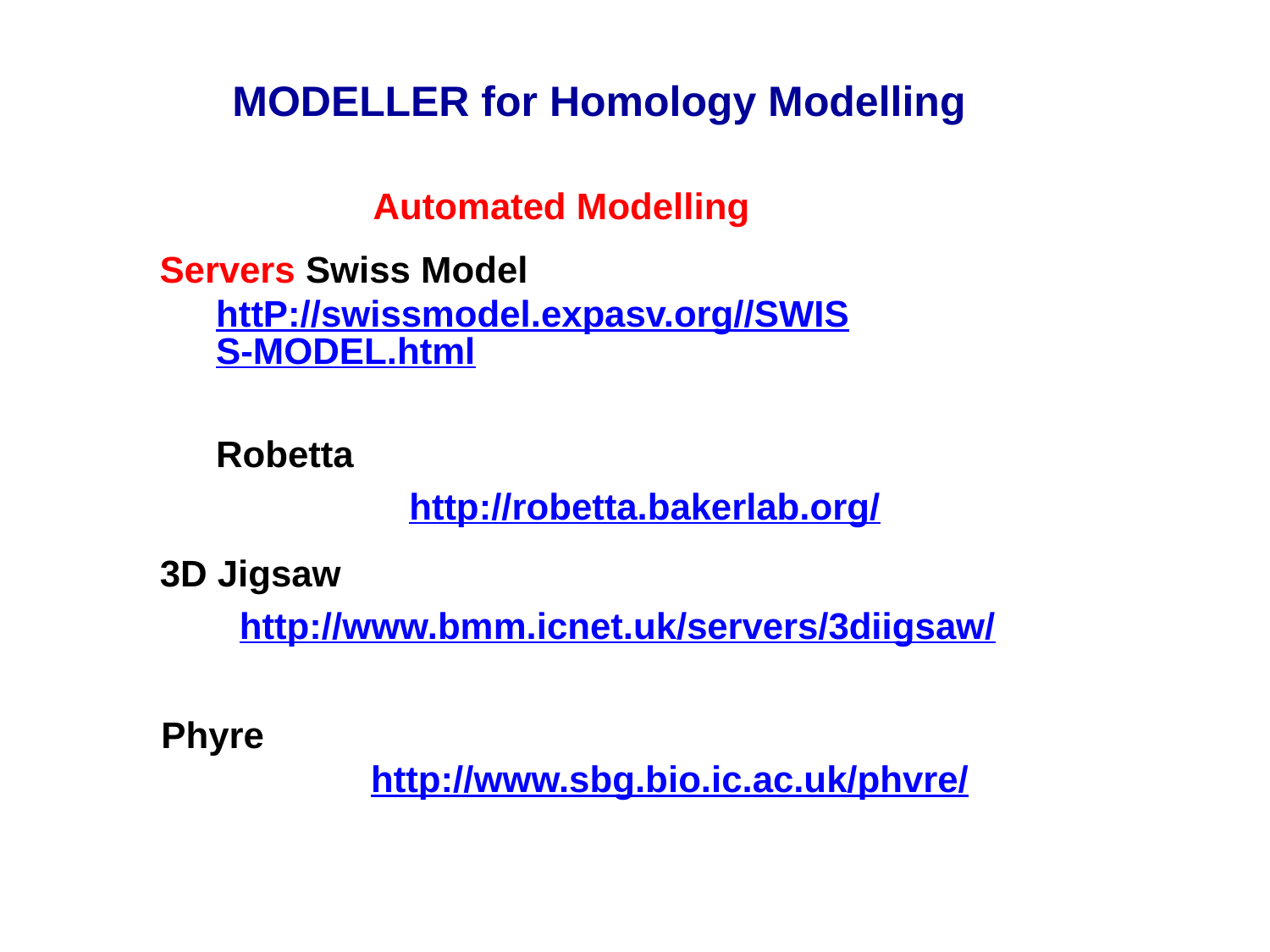

MODELLER for Homology Modelling
Automated Modelling Servers Swiss Model
httP://swissmodel.expasv.org//SWISS-MODEL.html
Robetta
http://robetta.bakerlab.org/
3D Jigsaw
http://www.bmm.icnet.uk/servers/3diigsaw/
Phyre
http://www.sbg.bio.ic.ac.uk/phvre/